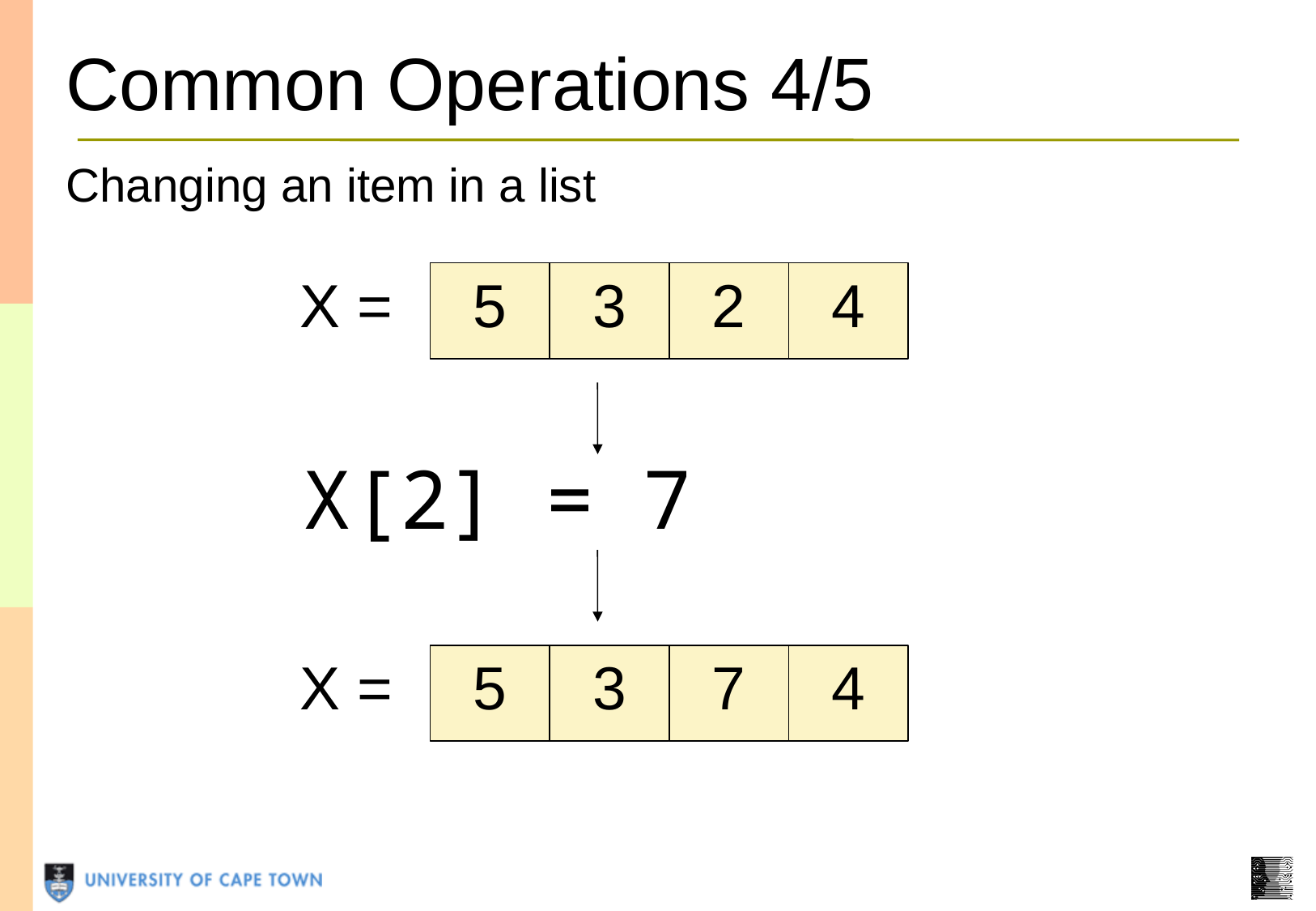

Common Operations 4/5
Changing an item in a list
X =
5
3
2
4

X[2] = 7

X =
5
3
7
4